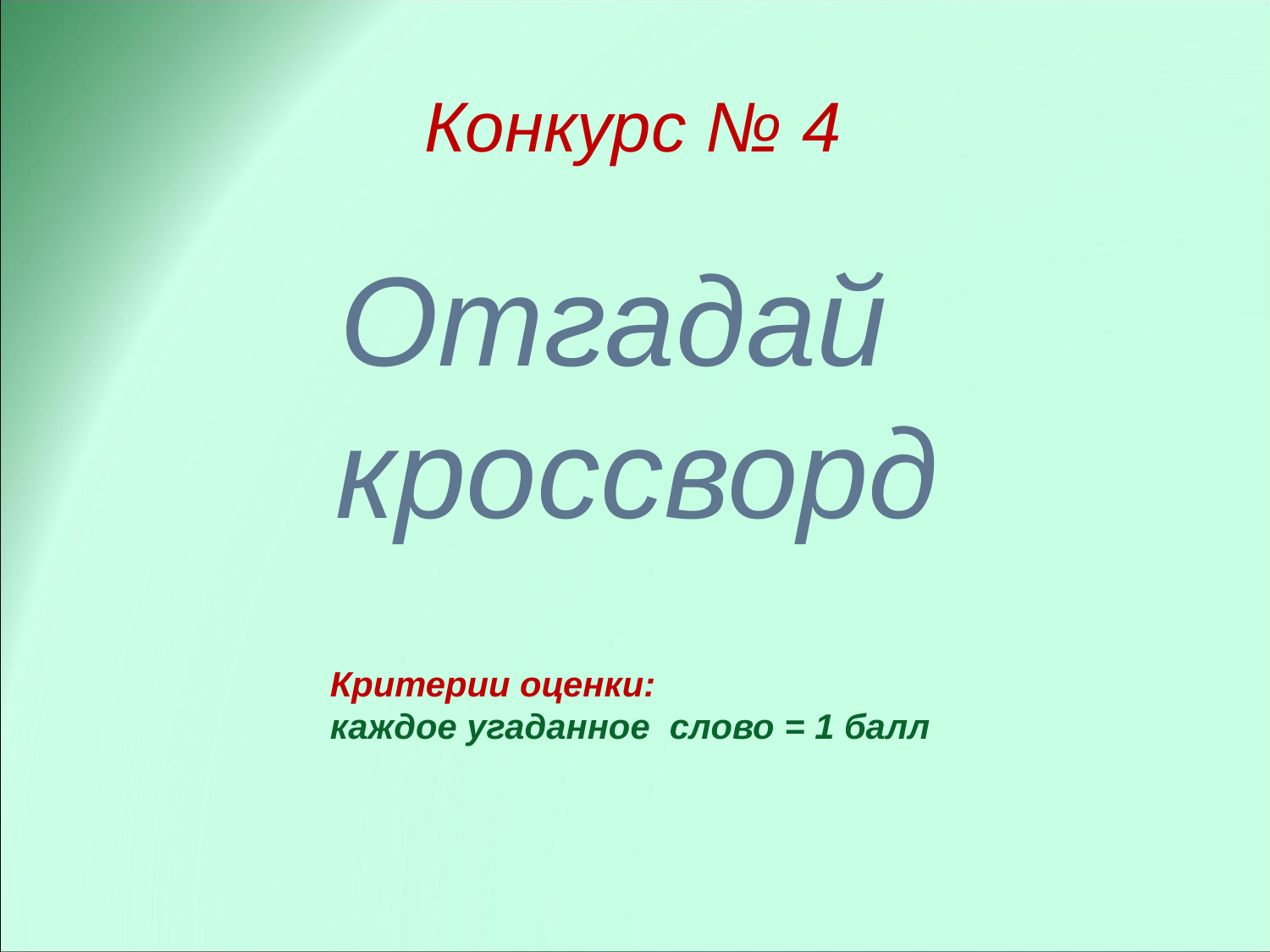

# Конкурс № 4
Отгадай кроссворд
Критерии оценки:
каждое угаданное  слово = 1 балл